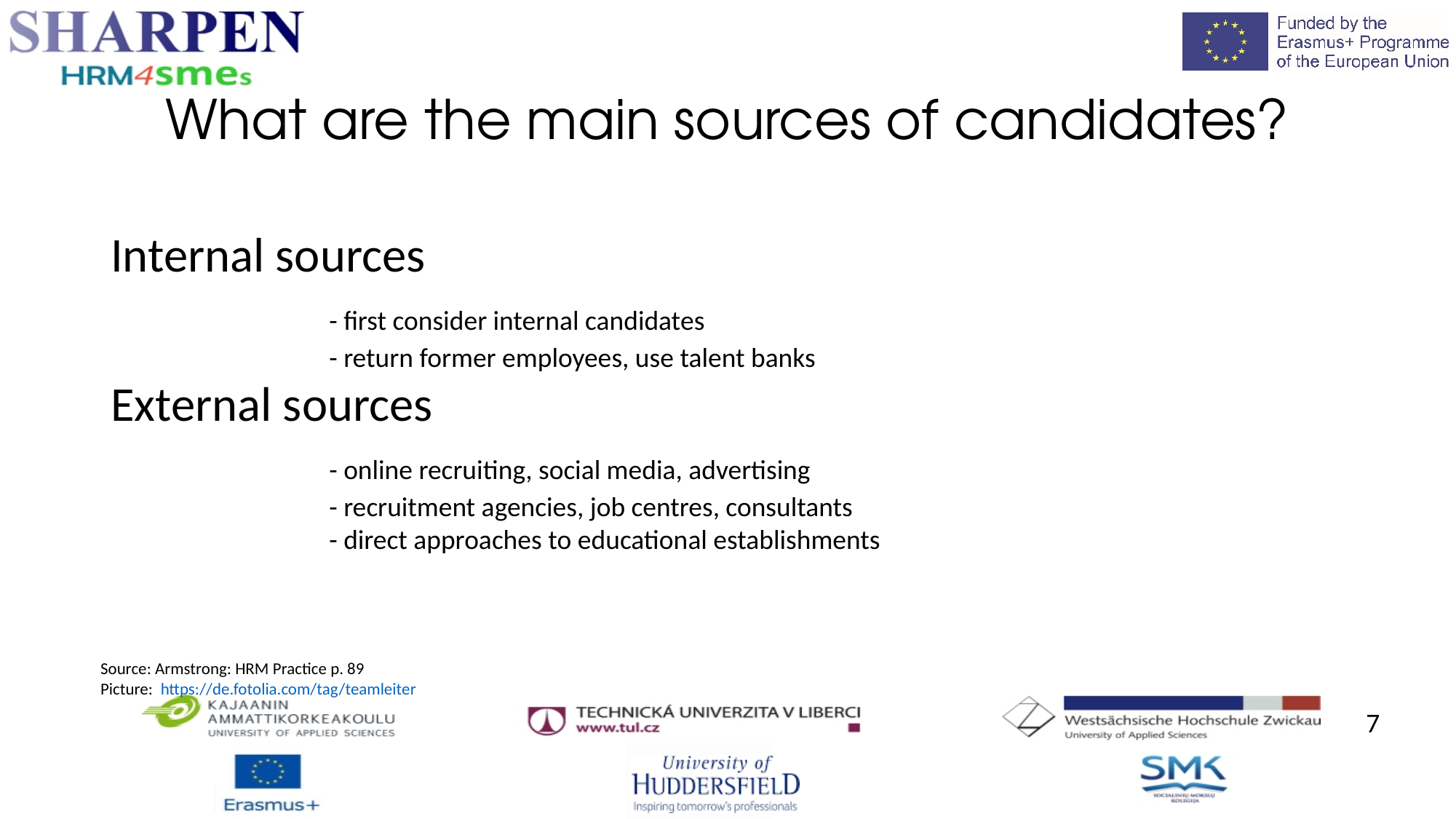

What are the main sources of candidates?
Internal sources
		- first consider internal candidates
		- return former employees, use talent banks
External sources
		- online recruiting, social media, advertising
		- recruitment agencies, job centres, consultants
		- direct approaches to educational establishments

Source: Armstrong: HRM Practice p. 89
Picture:  https://de.fotolia.com/tag/teamleiter
7